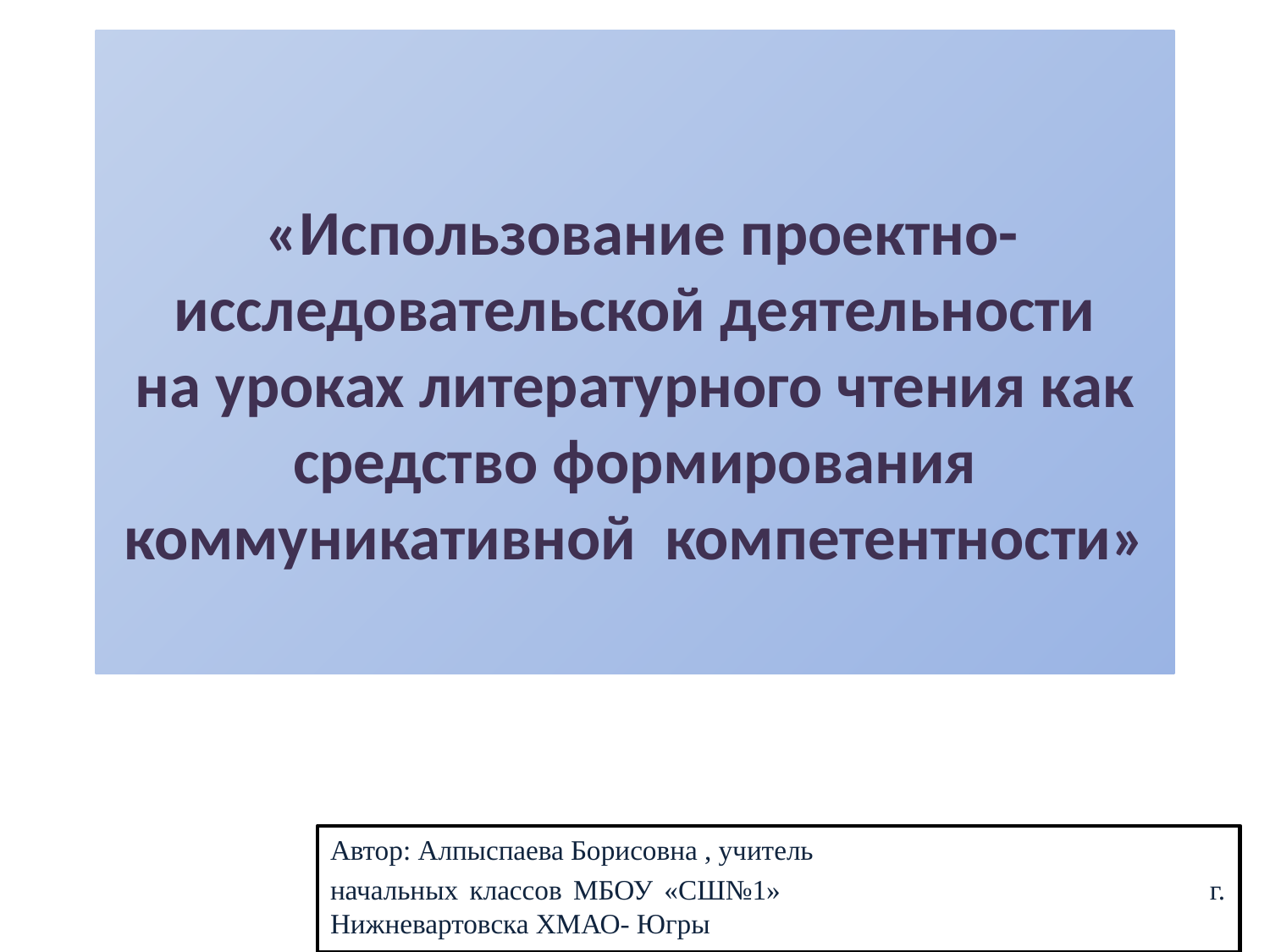

# «Использование проектно-исследовательской деятельности на уроках литературного чтения как средство формирования коммуникативной  компетентности»
Автор: Алпыспаева Борисовна , учитель
начальных классов МБОУ «СШ№1»                                      г. Нижневартовска ХМАО- Югры